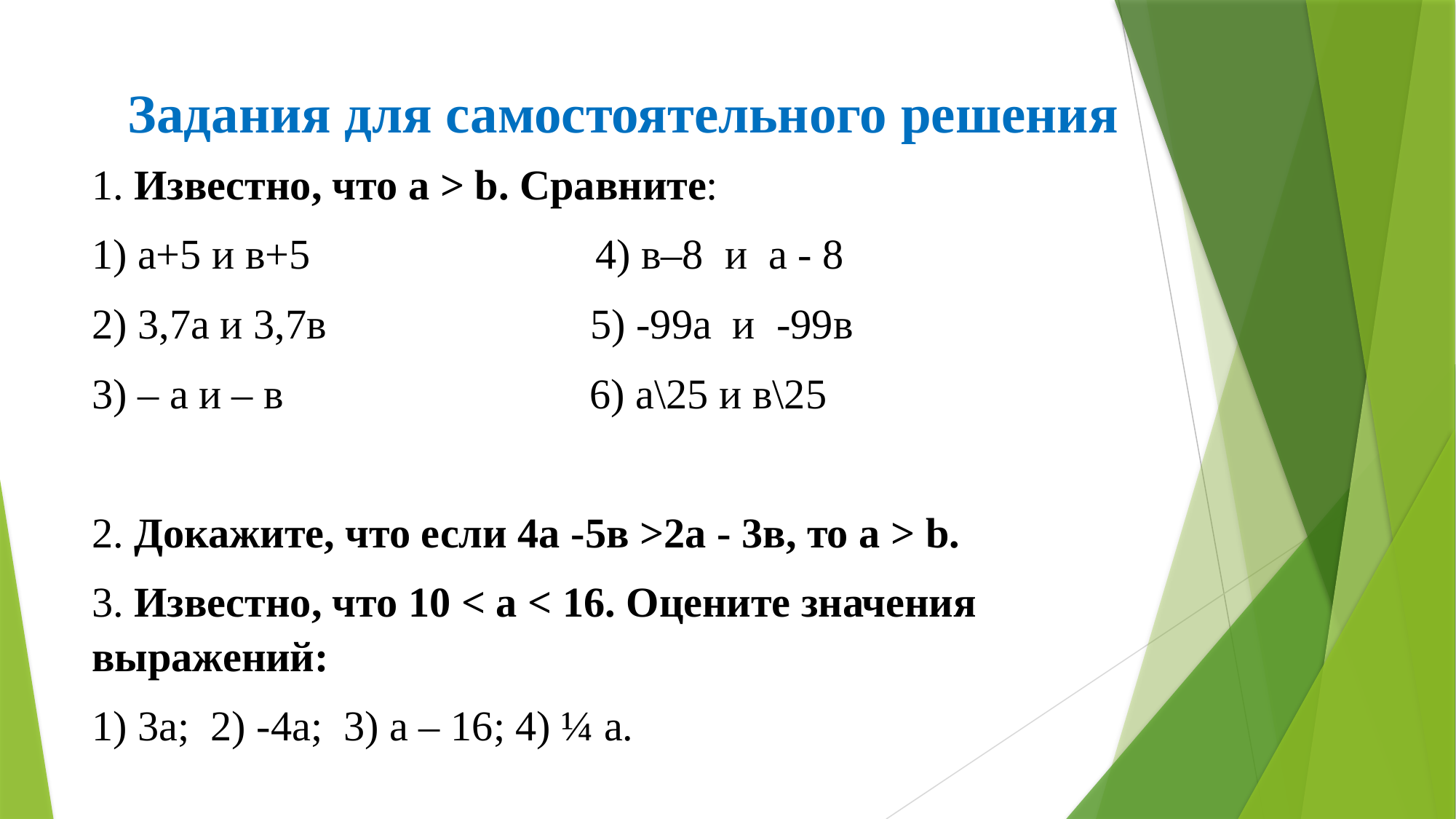

# Задания для самостоятельного решения
1. Известно, что а > b. Сравните:
1) а+5 и в+5                           4) в–8  и  а - 8
2) 3,7а и 3,7в                         5) -99а  и  -99в
3) – а и – в                             6) а\25 и в\25

2. Докажите, что если 4а -5в >2а - 3в, то а > b.
3. Известно, что 10 < а < 16. Оцените значения выражений:
1) 3а;  2) -4а;  3) а – 16; 4) ¼ а.